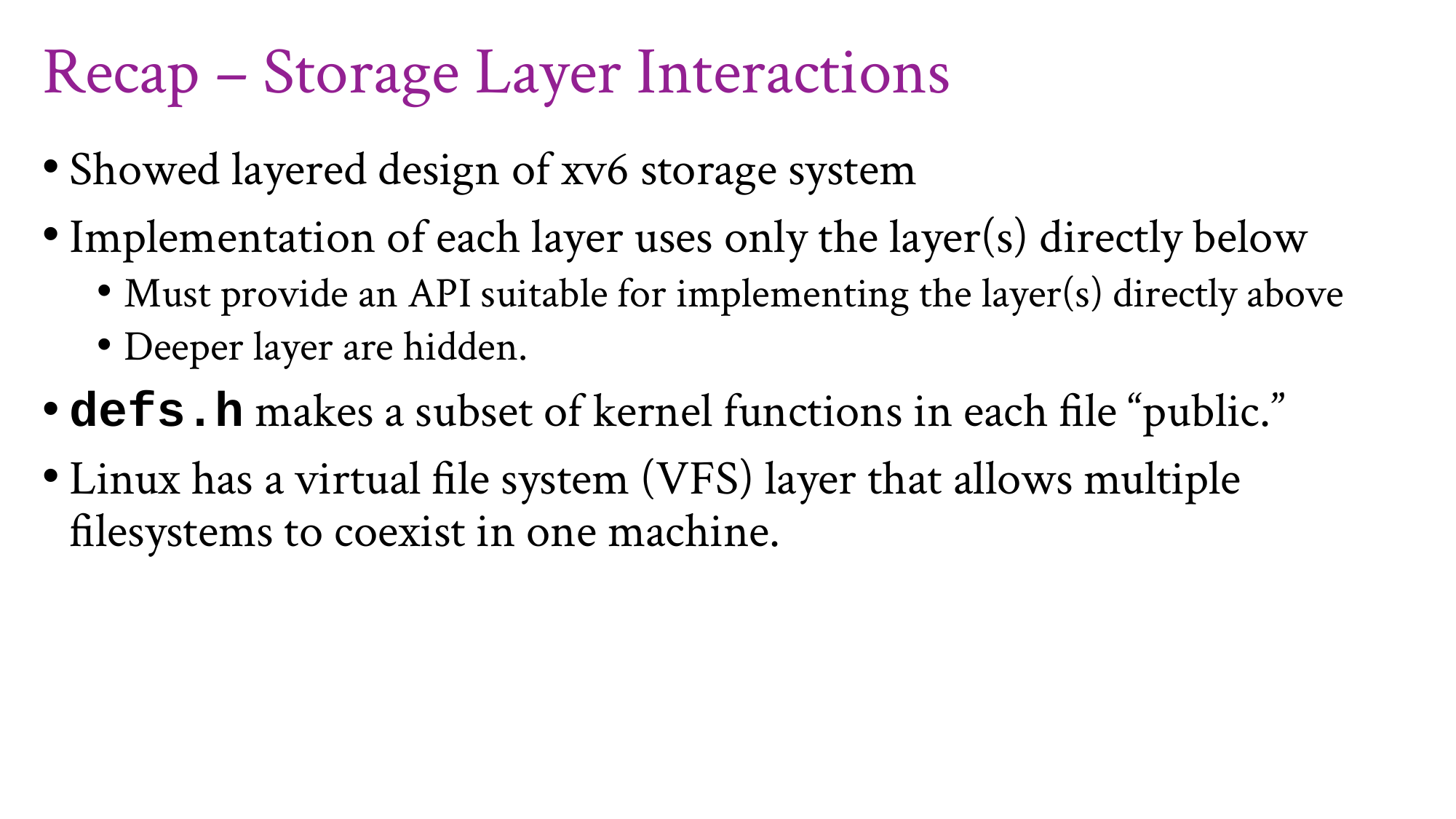

# Recap – Storage Layer Interactions
Showed layered design of xv6 storage system
Implementation of each layer uses only the layer(s) directly below
Must provide an API suitable for implementing the layer(s) directly above
Deeper layer are hidden.
defs.h makes a subset of kernel functions in each file “public.”
Linux has a virtual file system (VFS) layer that allows multiple filesystems to coexist in one machine.